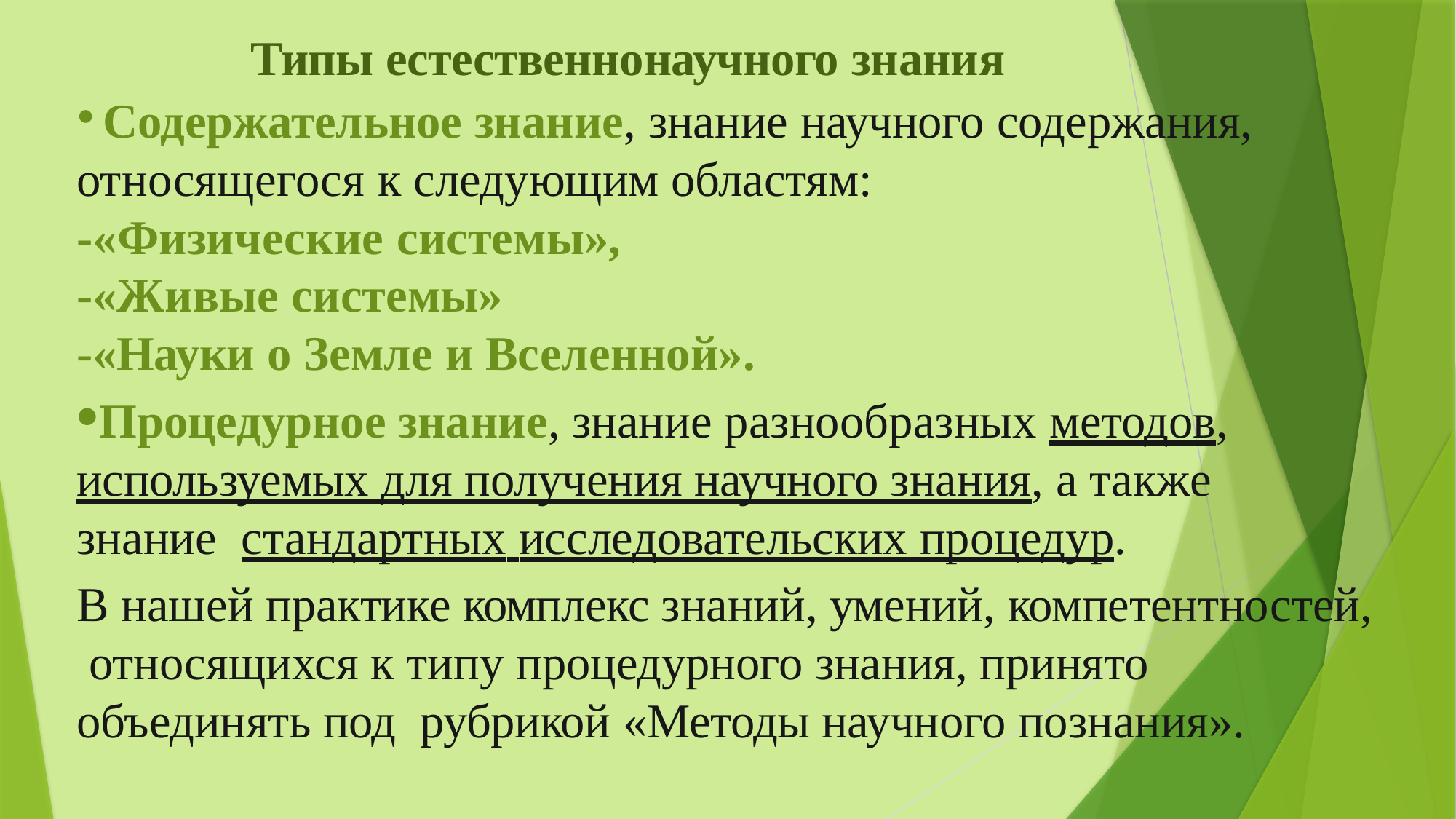

Типы естественнонаучного знания
Содержательное знание, знание научного содержания,
относящегося к следующим областям:
-«Физические системы»,
-«Живые системы»
-«Науки о Земле и Вселенной».
Процедурное знание, знание разнообразных методов,  используемых для получения научного знания, а также знание  стандартных исследовательских процедур.
В нашей практике комплекс знаний, умений, компетентностей,  относящихся к типу процедурного знания, принято объединять под  рубрикой «Методы научного познания».